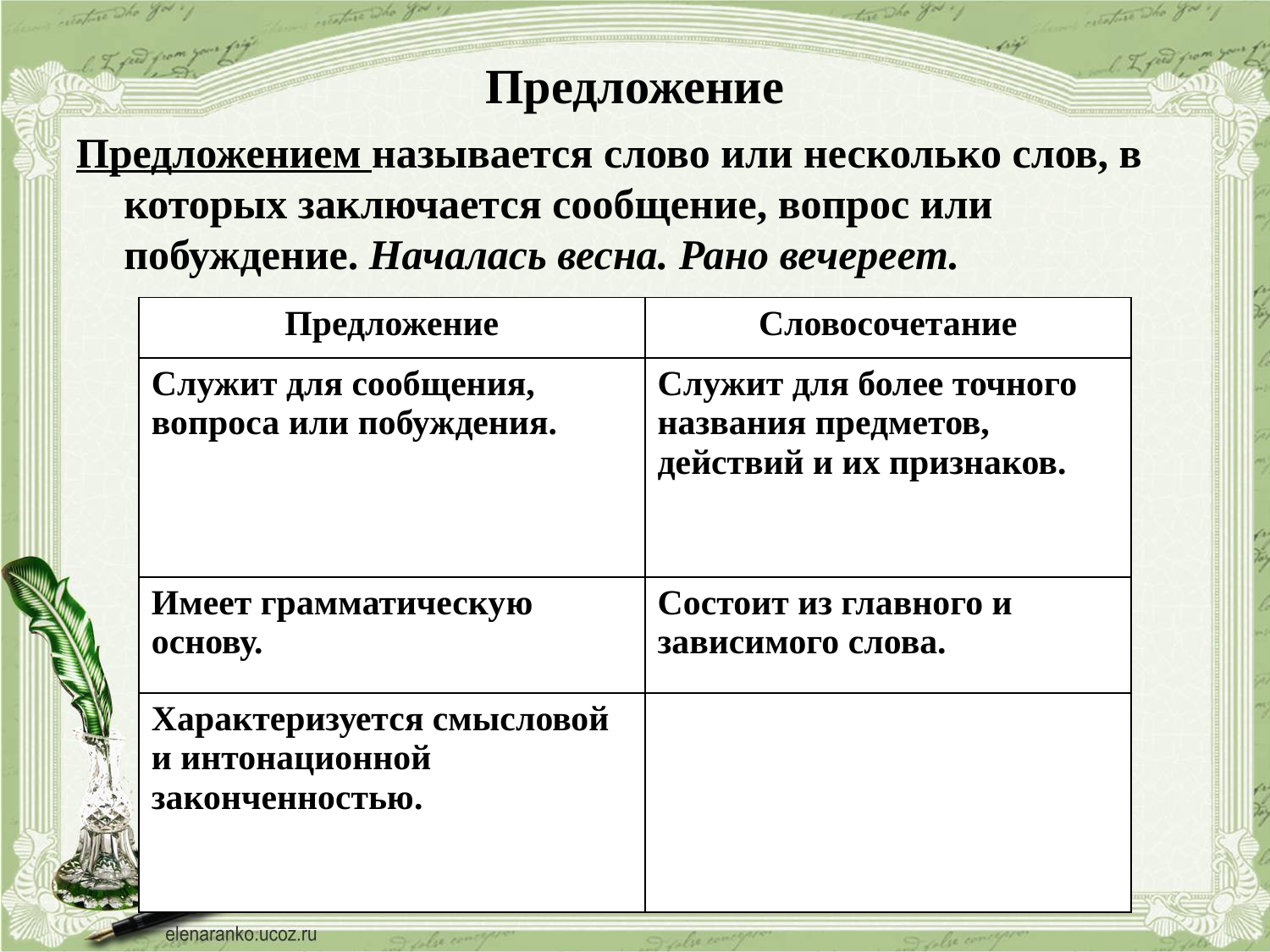

# Предложение
Предложением называется слово или несколько слов, в которых заключается сообщение, вопрос или побуждение. Началась весна. Рано вечереет.

| Предложение | Словосочетание |
| --- | --- |
| Служит для сообщения, вопроса или побуждения. | Служит для более точного названия предметов, действий и их признаков. |
| Имеет грамматическую основу. | Состоит из главного и зависимого слова. |
| Характеризуется смысловой и интонационной законченностью. |  |